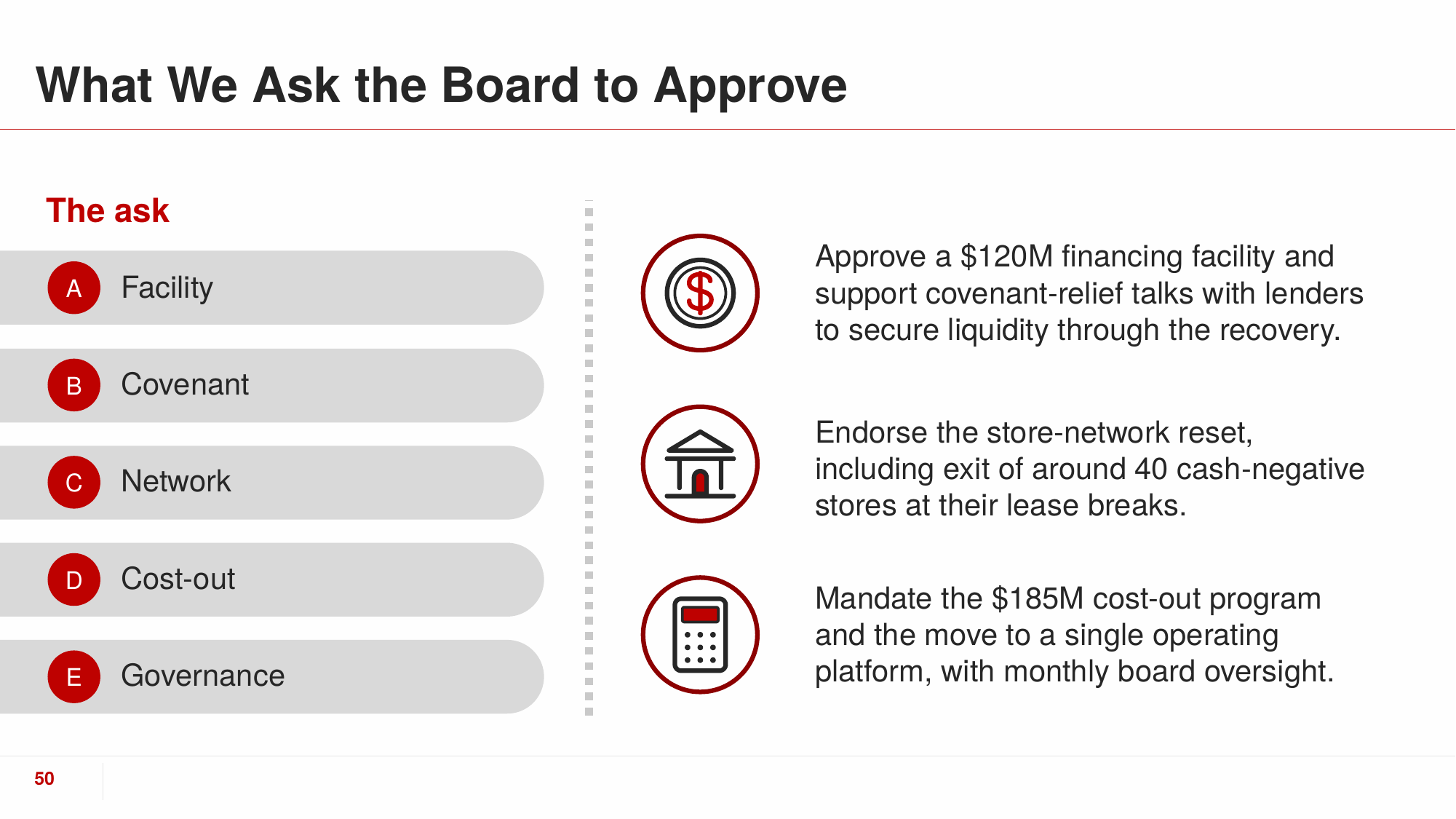

# What We Ask the Board to Approve

The ask

Approve a $120M financing facility and support covenant-relief talks with lenders to secure liquidity through the recovery.

Facility
A

Covenant
B

Endorse the store-network reset, including exit of around 40 cash-negative stores at their lease breaks.

Network
C
Cost-out
D

Mandate the $185M cost-out program and the move to a single operating platform, with monthly board oversight.

Governance
E
50